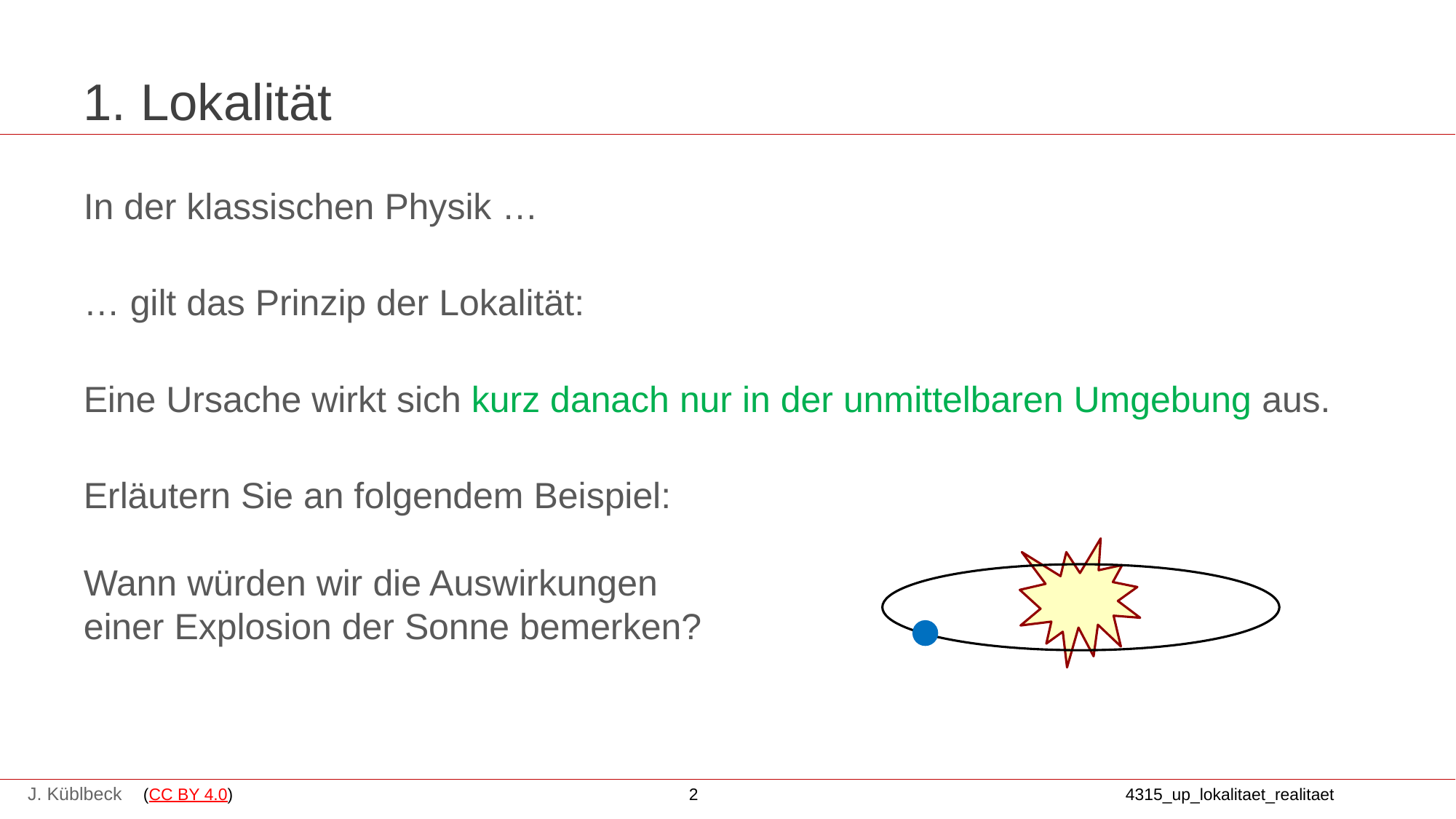

# 1. Lokalität
In der klassischen Physik …

… gilt das Prinzip der Lokalität:

Eine Ursache wirkt sich kurz danach nur in der unmittelbaren Umgebung aus.

Erläutern Sie an folgendem Beispiel:
Wann würden wir die Auswirkungen
einer Explosion der Sonne bemerken?